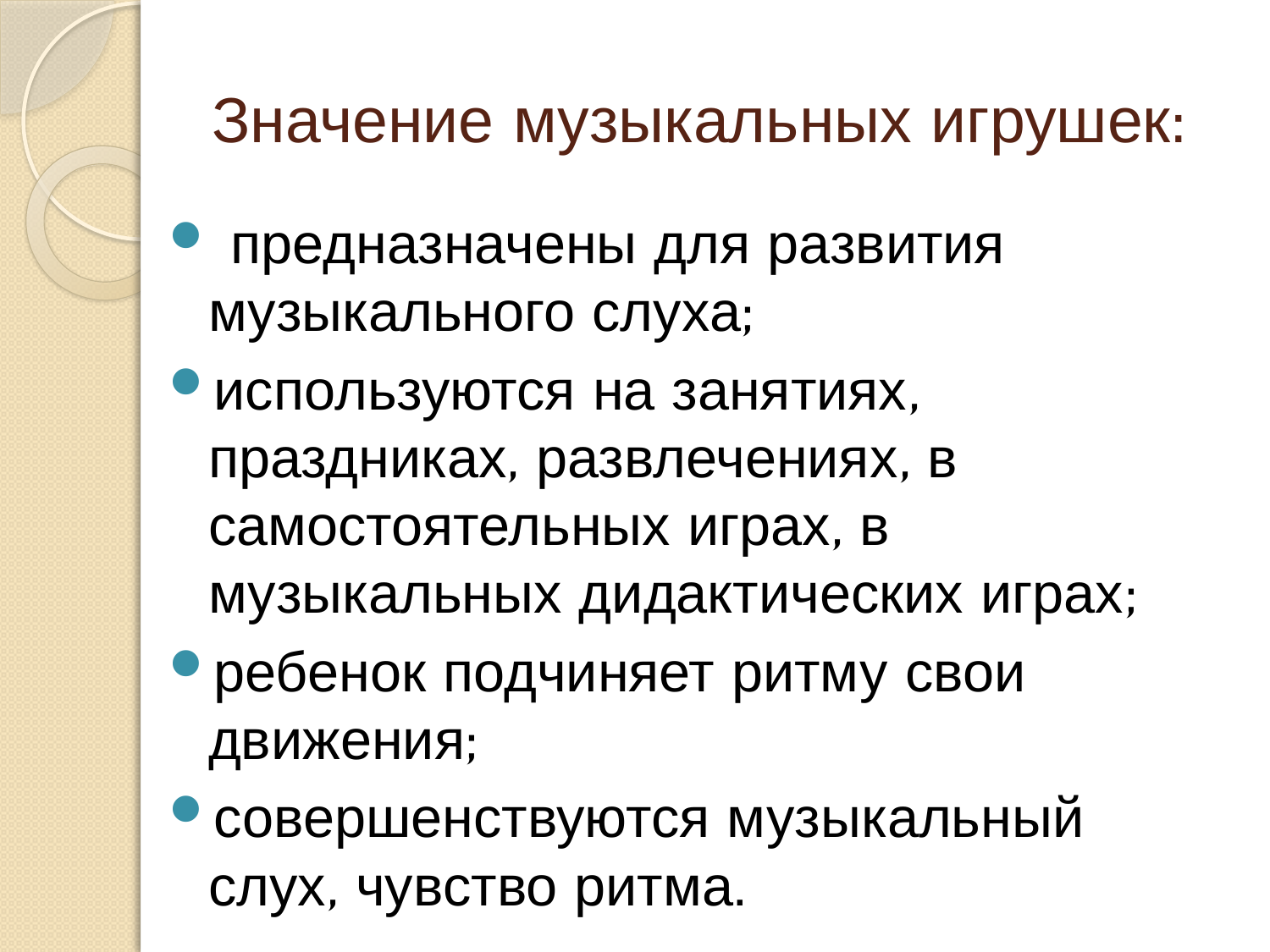

# Значение музыкальных игрушек:
 предназначены для развития музыкального слуха;
используются на занятиях, праздниках, развлечениях, в самостоятельных играх, в музыкальных дидактических играх;
ребенок подчиняет ритму свои движения;
совершенствуются музыкальный слух, чувство ритма.